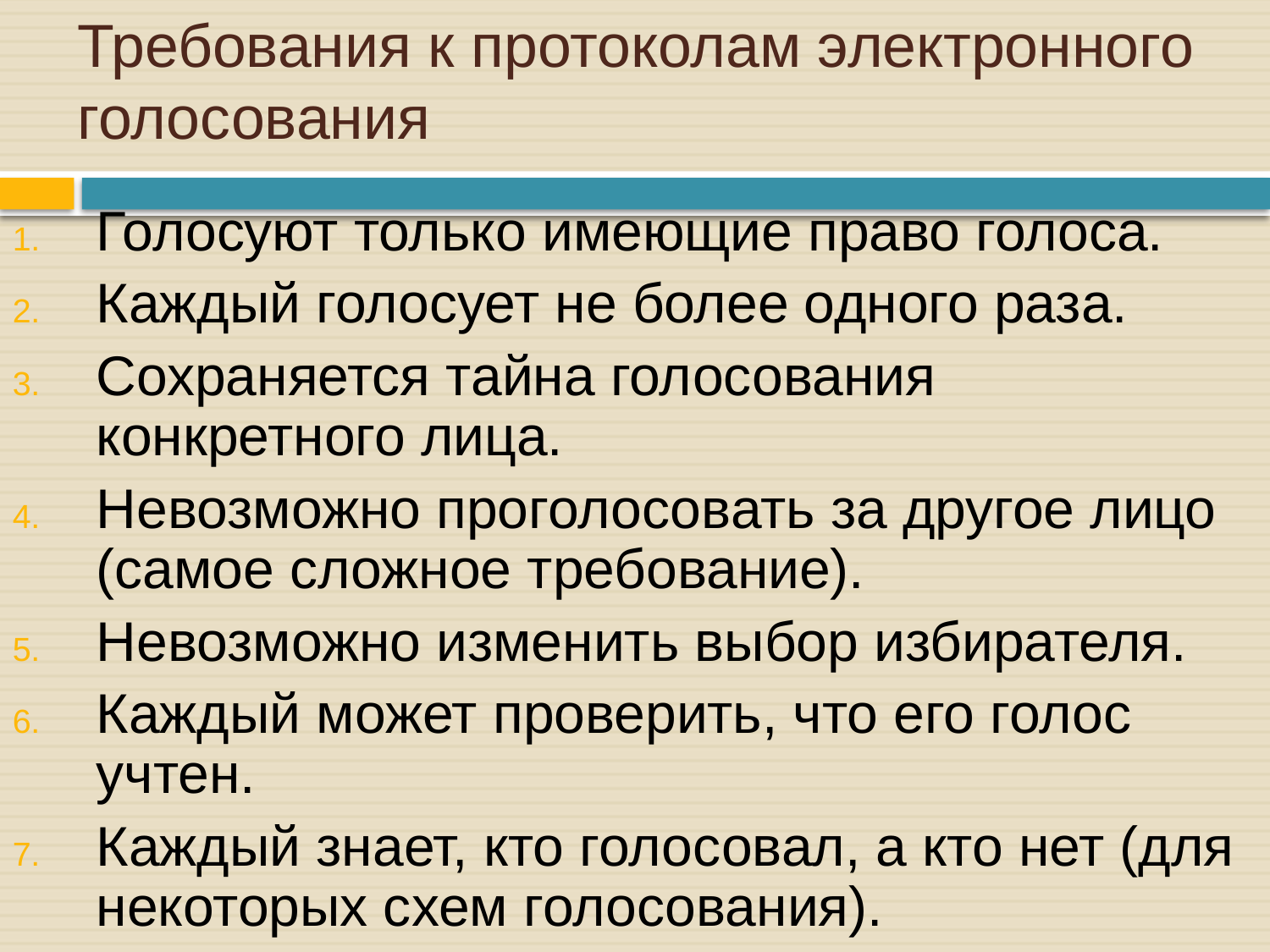

# Требования к протоколам электронного голосования
Голосуют только имеющие право голоса.
Каждый голосует не более одного раза.
Сохраняется тайна голосования конкретного лица.
Невозможно проголосовать за другое лицо (самое сложное требование).
Невозможно изменить выбор избирателя.
Каждый может проверить, что его голос учтен.
Каждый знает, кто голосовал, а кто нет (для некоторых схем голосования).